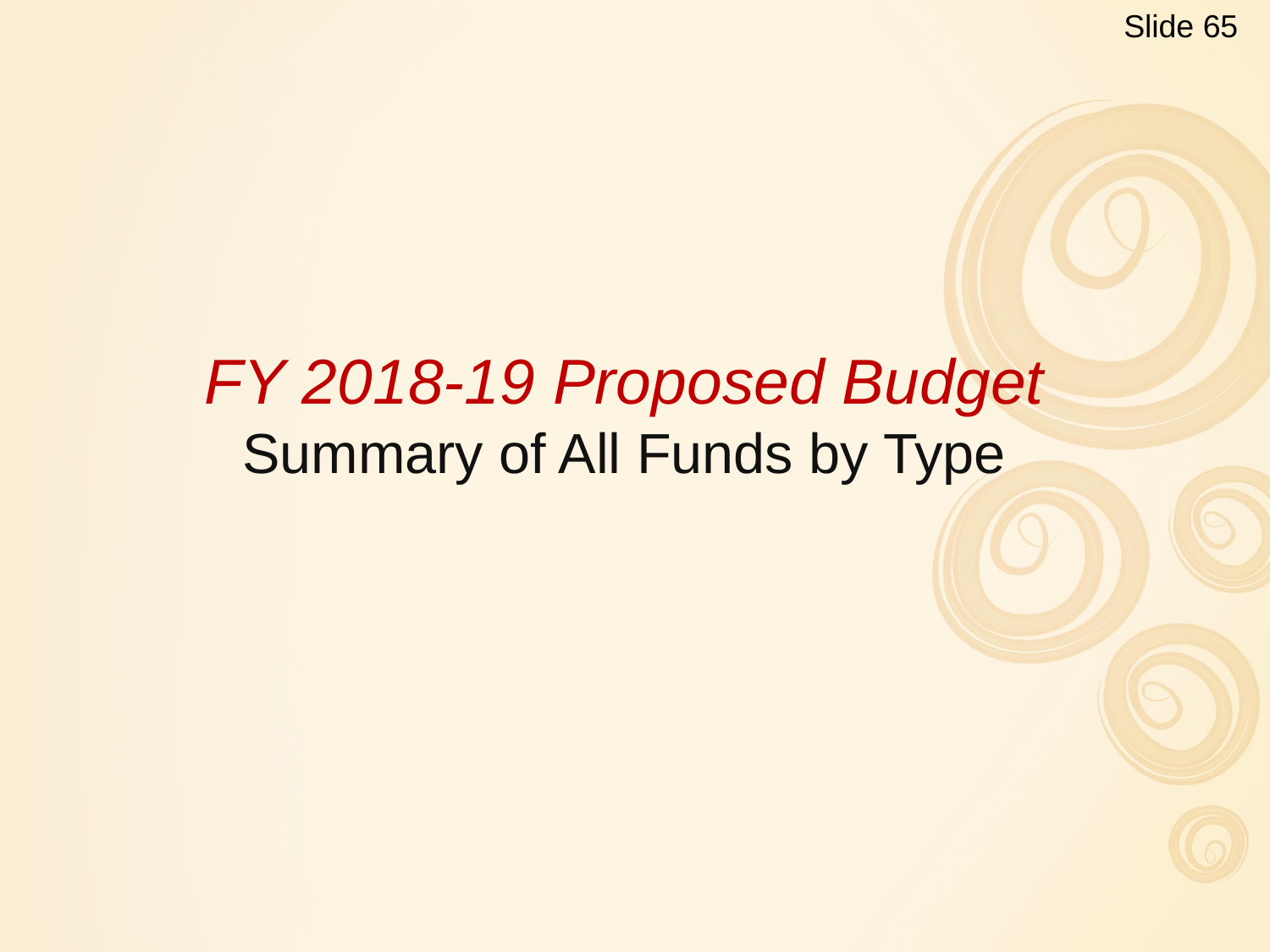

Slide 65
# FY 2018-19 Proposed Budget Summary of All Funds by Type